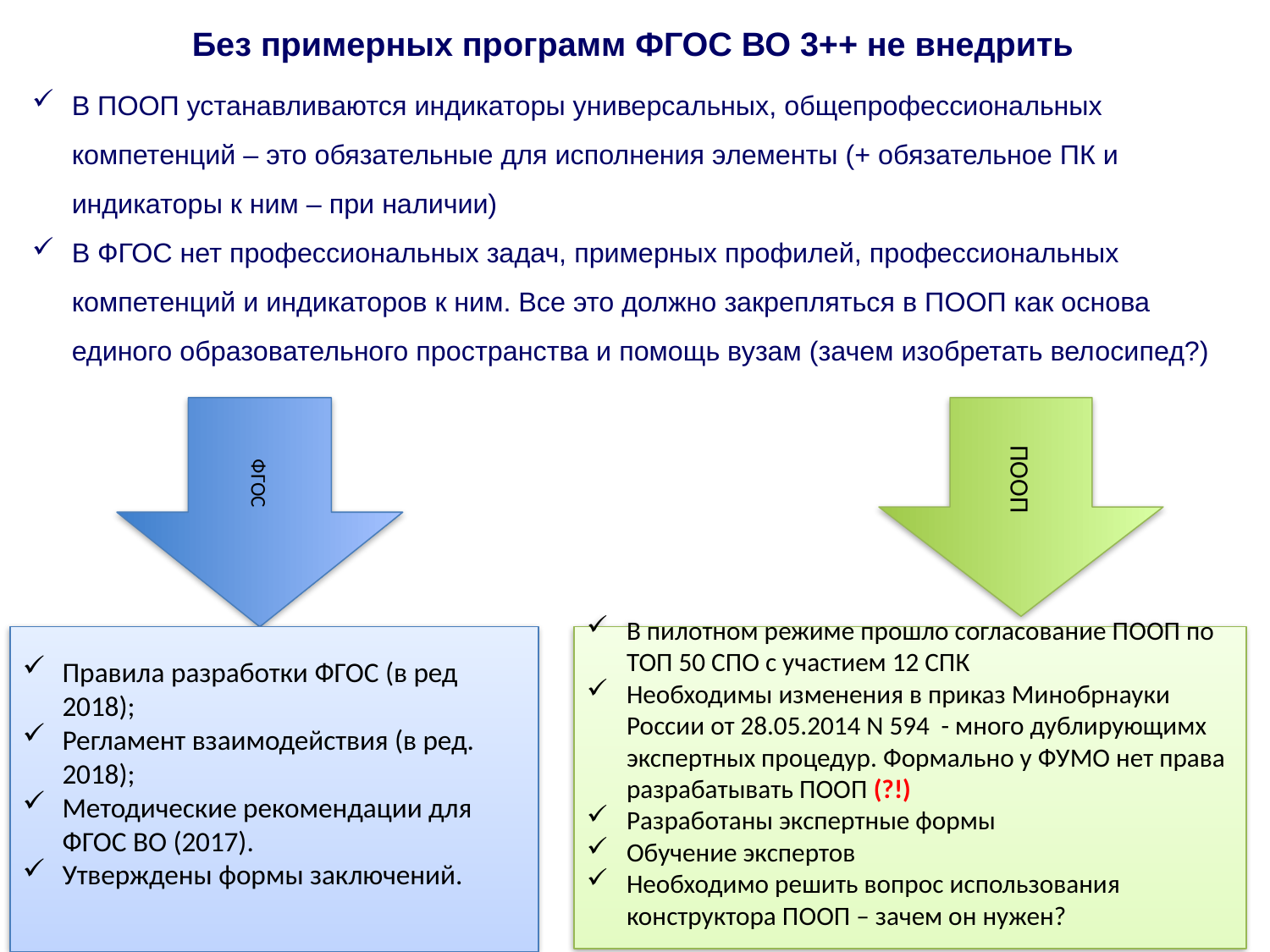

# Без примерных программ ФГОС ВО 3++ не внедрить
В ПООП устанавливаются индикаторы универсальных, общепрофессиональных компетенций – это обязательные для исполнения элементы (+ обязательное ПК и индикаторы к ним – при наличии)
В ФГОС нет профессиональных задач, примерных профилей, профессиональных компетенций и индикаторов к ним. Все это должно закрепляться в ПООП как основа единого образовательного пространства и помощь вузам (зачем изобретать велосипед?)

ПООП
ФГОС
Правила разработки ФГОС (в ред 2018);
Регламент взаимодействия (в ред. 2018);
Методические рекомендации для ФГОС ВО (2017).
Утверждены формы заключений.

В пилотном режиме прошло согласование ПООП по ТОП 50 СПО с участием 12 СПК
Необходимы изменения в приказ Минобрнауки России от 28.05.2014 N 594  - много дублирующимх экспертных процедур. Формально у ФУМО нет права разрабатывать ПООП (?!)
Разработаны экспертные формы
Обучение экспертов
Необходимо решить вопрос использования конструктора ПООП – зачем он нужен?

11